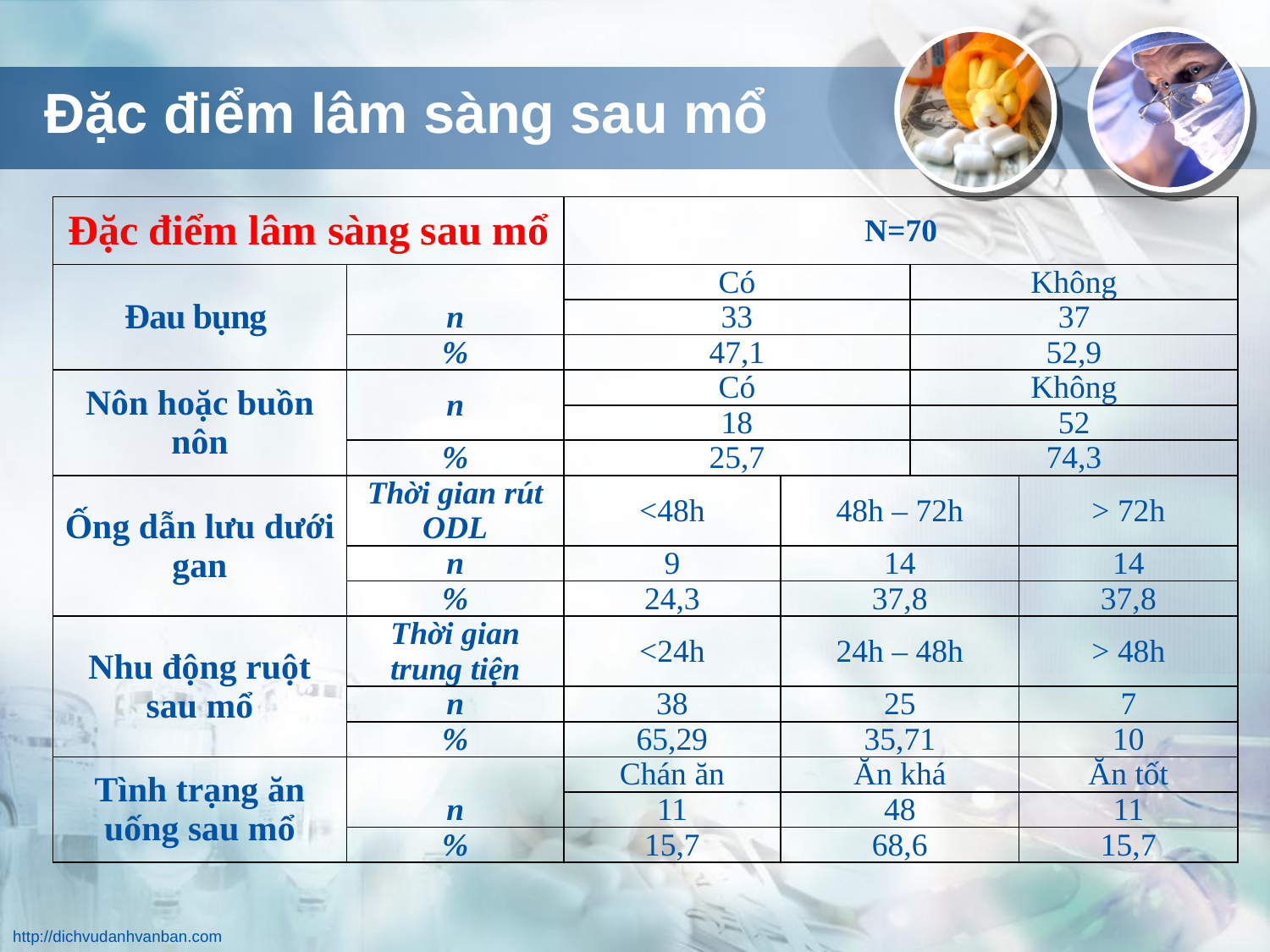

# Đặc điểm lâm sàng sau mổ
| Đặc điểm lâm sàng sau mổ |  | N=70 |  |  |  |
| --- | --- | --- | --- | --- | --- |
| Đau bụng | n | Có |  | Không |  |
|  |  | 33 |  | 37 |  |
|  | % | 47,1 |  | 52,9 |  |
| Nôn hoặc buồn nôn | n | Có |  | Không |  |
|  |  | 18 |  | 52 |  |
|  | % | 25,7 |  | 74,3 |  |
| Ống dẫn lưu dưới gan | Thời gian rút ODL | <48h | 48h – 72h |  | > 72h |
|  | n | 9 | 14 |  | 14 |
|  | % | 24,3 | 37,8 |  | 37,8 |
| Nhu động ruột sau mổ | Thời gian trung tiện | <24h | 24h – 48h |  | > 48h |
|  | n | 38 | 25 |  | 7 |
|  | % | 65,29 | 35,71 |  | 10 |
| Tình trạng ăn uống sau mổ | n | Chán ăn | Ăn khá |  | Ăn tốt |
|  |  | 11 | 48 |  | 11 |
|  | % | 15,7 | 68,6 |  | 15,7 |